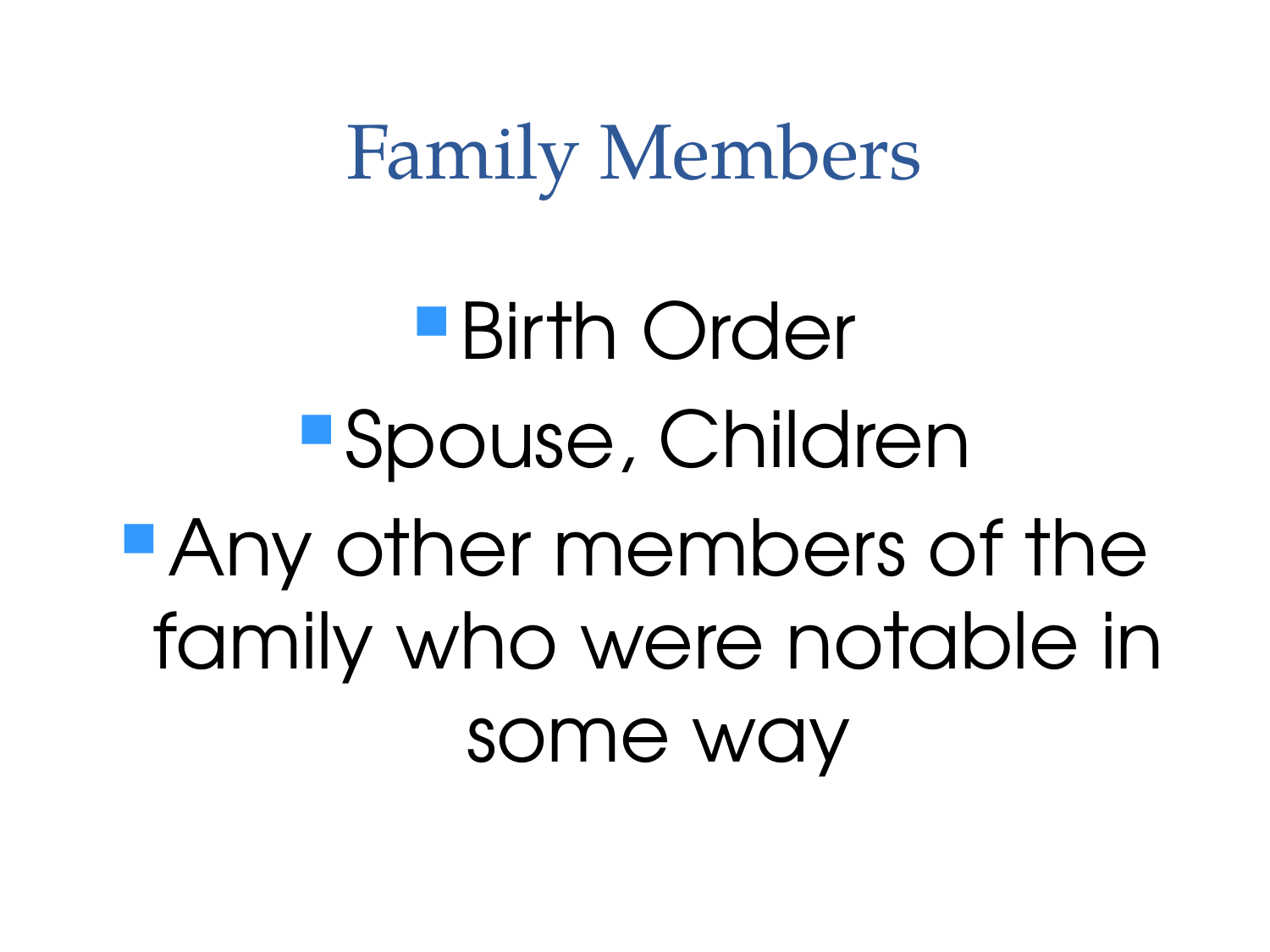

# Family Members
Birth Order
Spouse, Children
Any other members of the family who were notable in some way